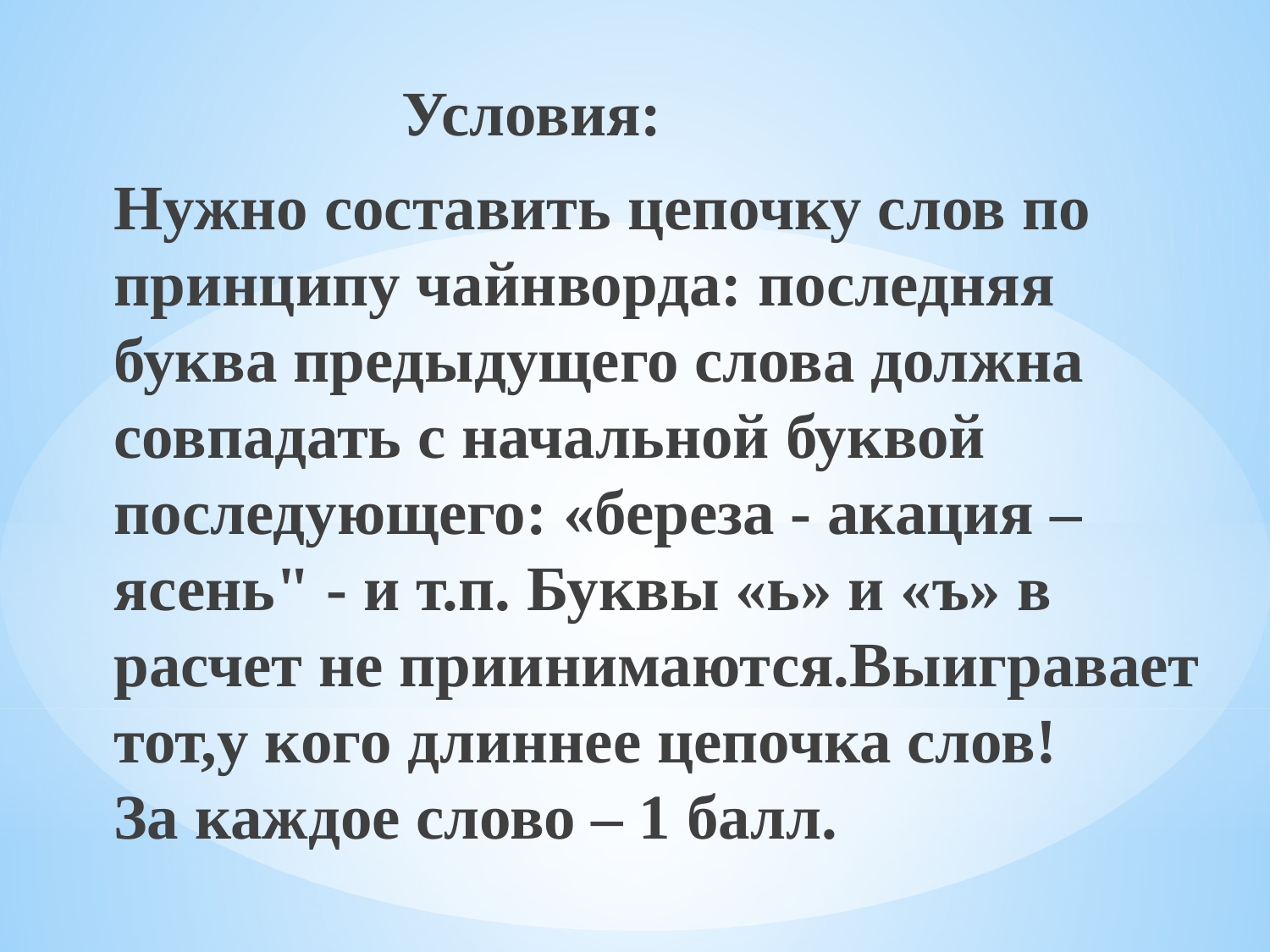

Условия:
Нужно составить цепочку слов по принципу чайнворда: последняя буква предыдущего слова должна совпадать с начальной буквой последующего: «береза - акация – ясень" - и т.п. Буквы «ь» и «ъ» в расчет не приинимаются.Выигравает тот,у кого длиннее цепочка слов!
За каждое слово – 1 балл.

#